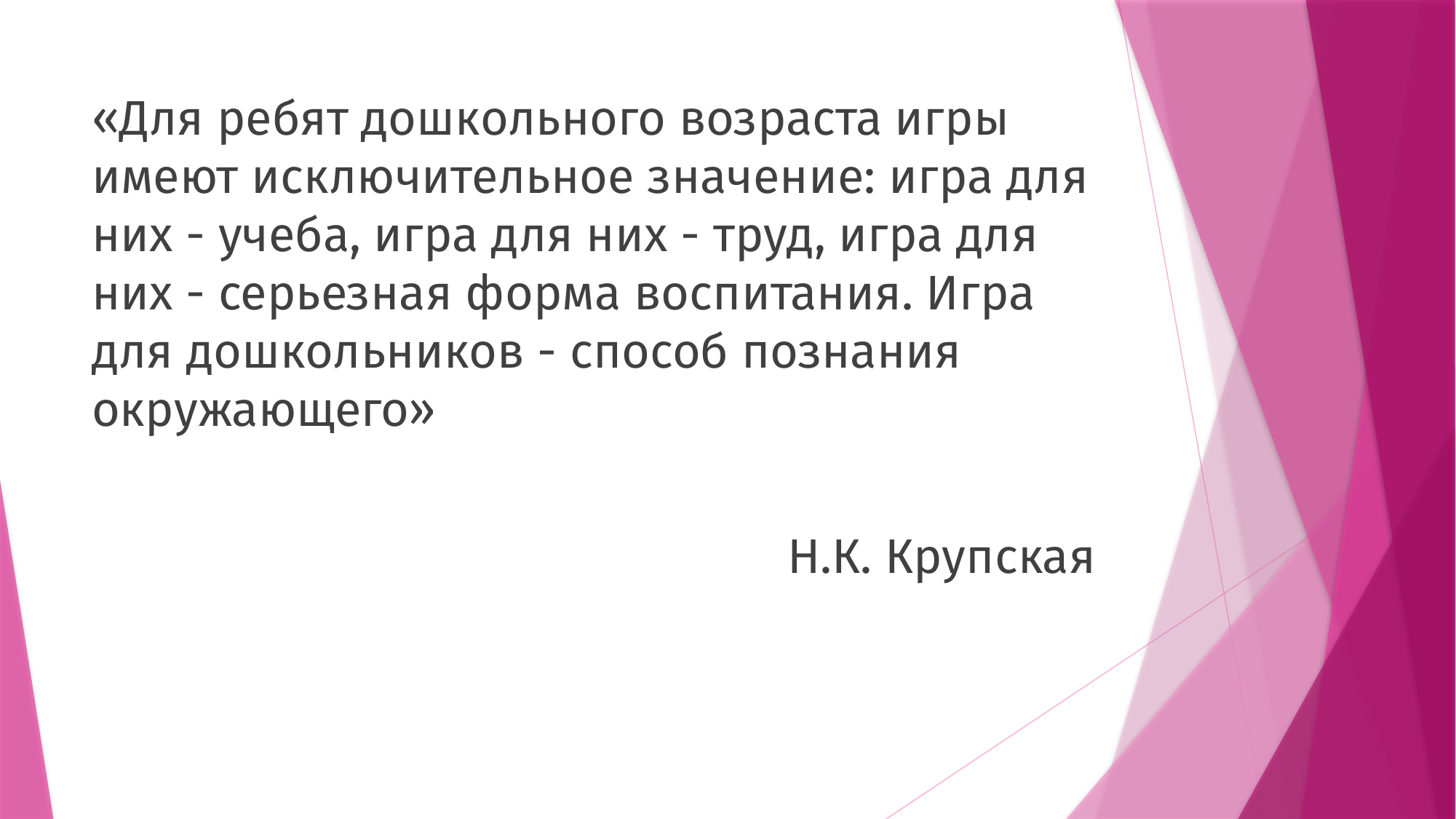

«Для ребят дошкольного возраста игры имеют исключительное значение: игра для них - учеба, игра для них - труд, игра для них - серьезная форма воспитания. Игра для дошкольников - способ познания окружающего»

Н.К. Крупская